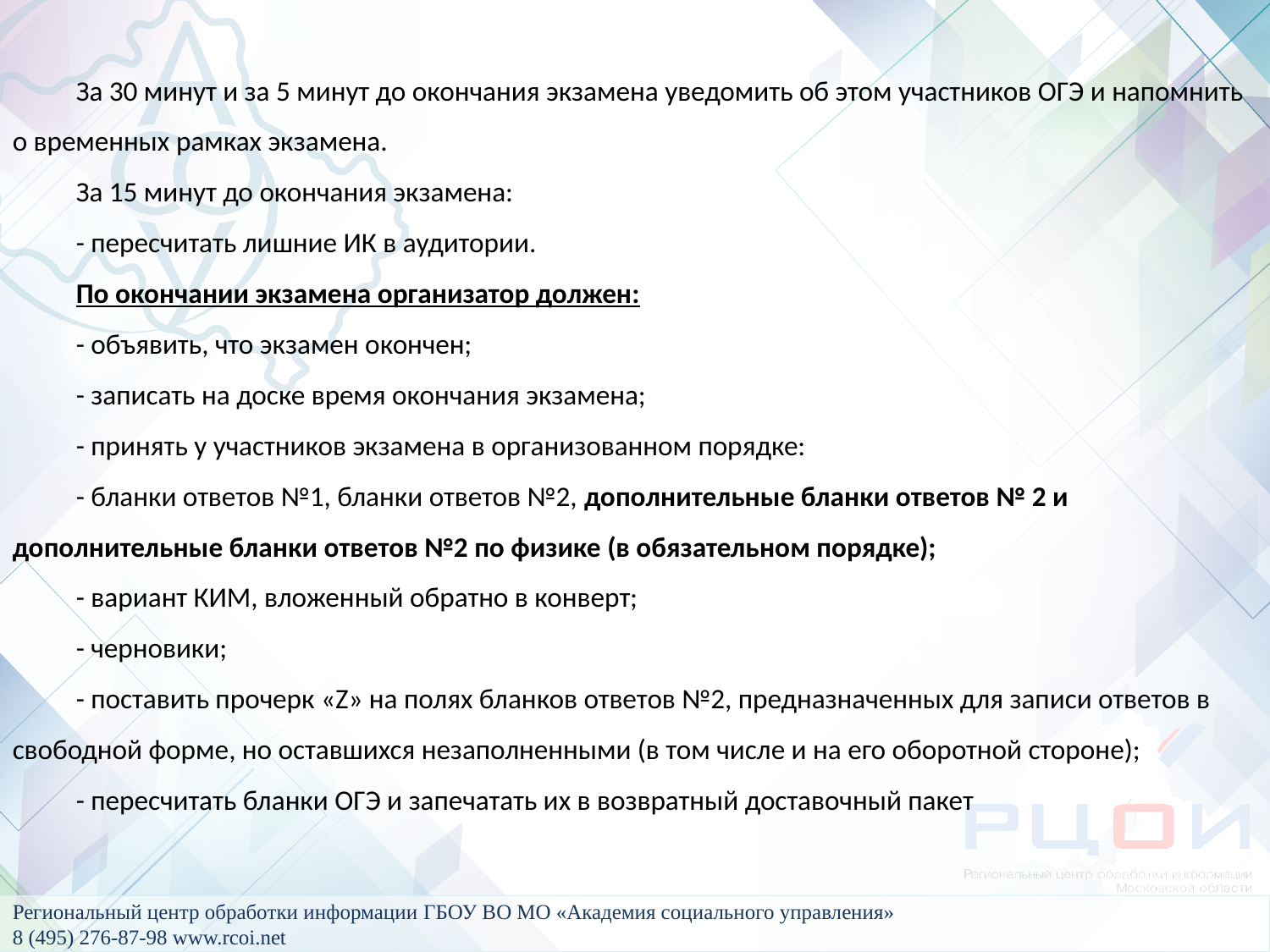

За 30 минут и за 5 минут до окончания экзамена уведомить об этом участников ОГЭ и напомнить о временных рамках экзамена.
За 15 минут до окончания экзамена:
- пересчитать лишние ИК в аудитории.
По окончании экзамена организатор должен:
- объявить, что экзамен окончен;
- записать на доске время окончания экзамена;
- принять у участников экзамена в организованном порядке:
- бланки ответов №1, бланки ответов №2, дополнительные бланки ответов № 2 и дополнительные бланки ответов №2 по физике (в обязательном порядке);
- вариант КИМ, вложенный обратно в конверт;
- черновики;
- поставить прочерк «Z» на полях бланков ответов №2, предназначенных для записи ответов в свободной форме, но оставшихся незаполненными (в том числе и на его оборотной стороне);
- пересчитать бланки ОГЭ и запечатать их в возвратный доставочный пакет